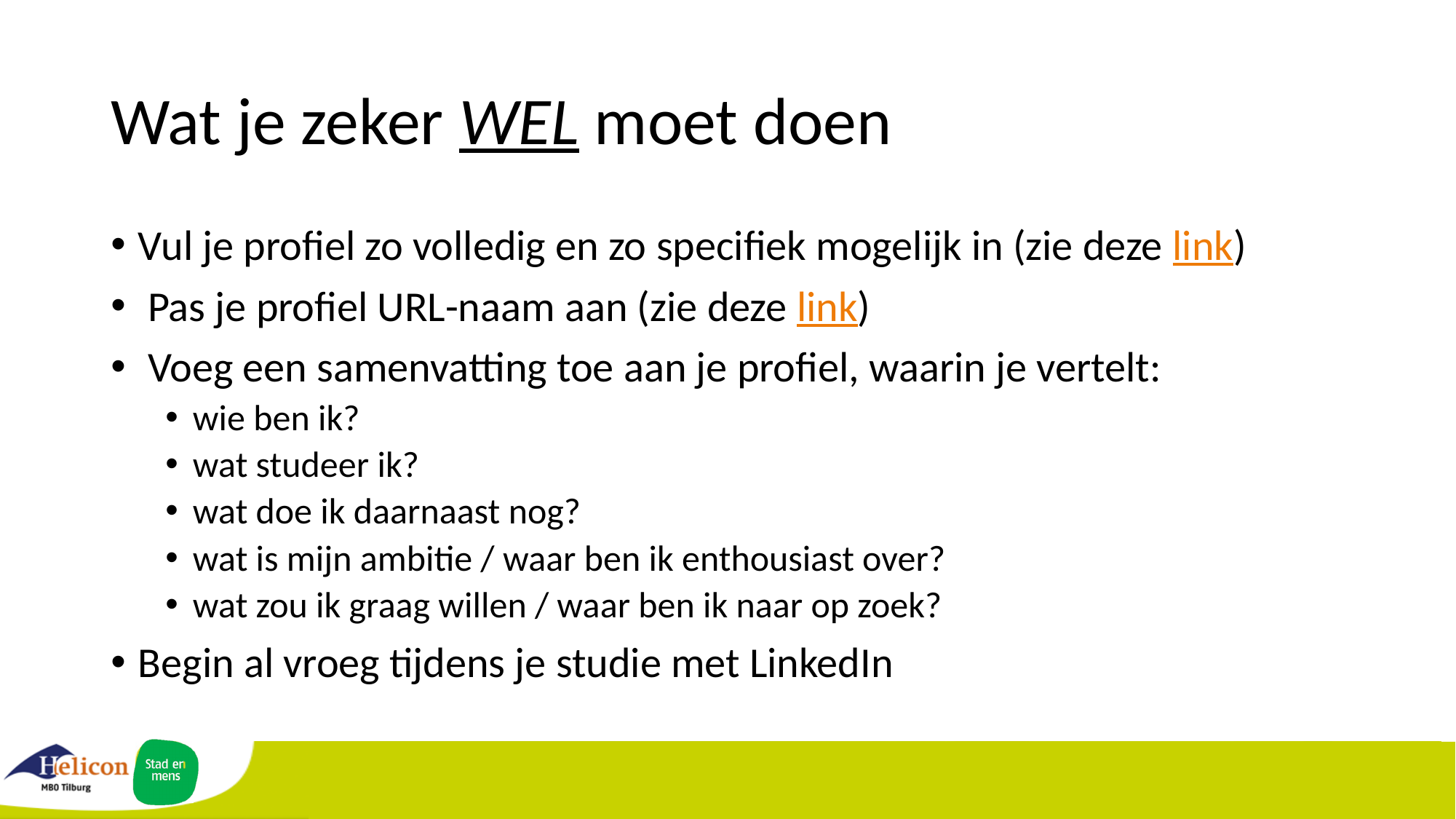

# Wat je zeker WEL moet doen
Vul je profiel zo volledig en zo specifiek mogelijk in (zie deze link)
 Pas je profiel URL-naam aan (zie deze link)
 Voeg een samenvatting toe aan je profiel, waarin je vertelt:
wie ben ik?
wat studeer ik?
wat doe ik daarnaast nog?
wat is mijn ambitie / waar ben ik enthousiast over?
wat zou ik graag willen / waar ben ik naar op zoek?
Begin al vroeg tijdens je studie met LinkedIn